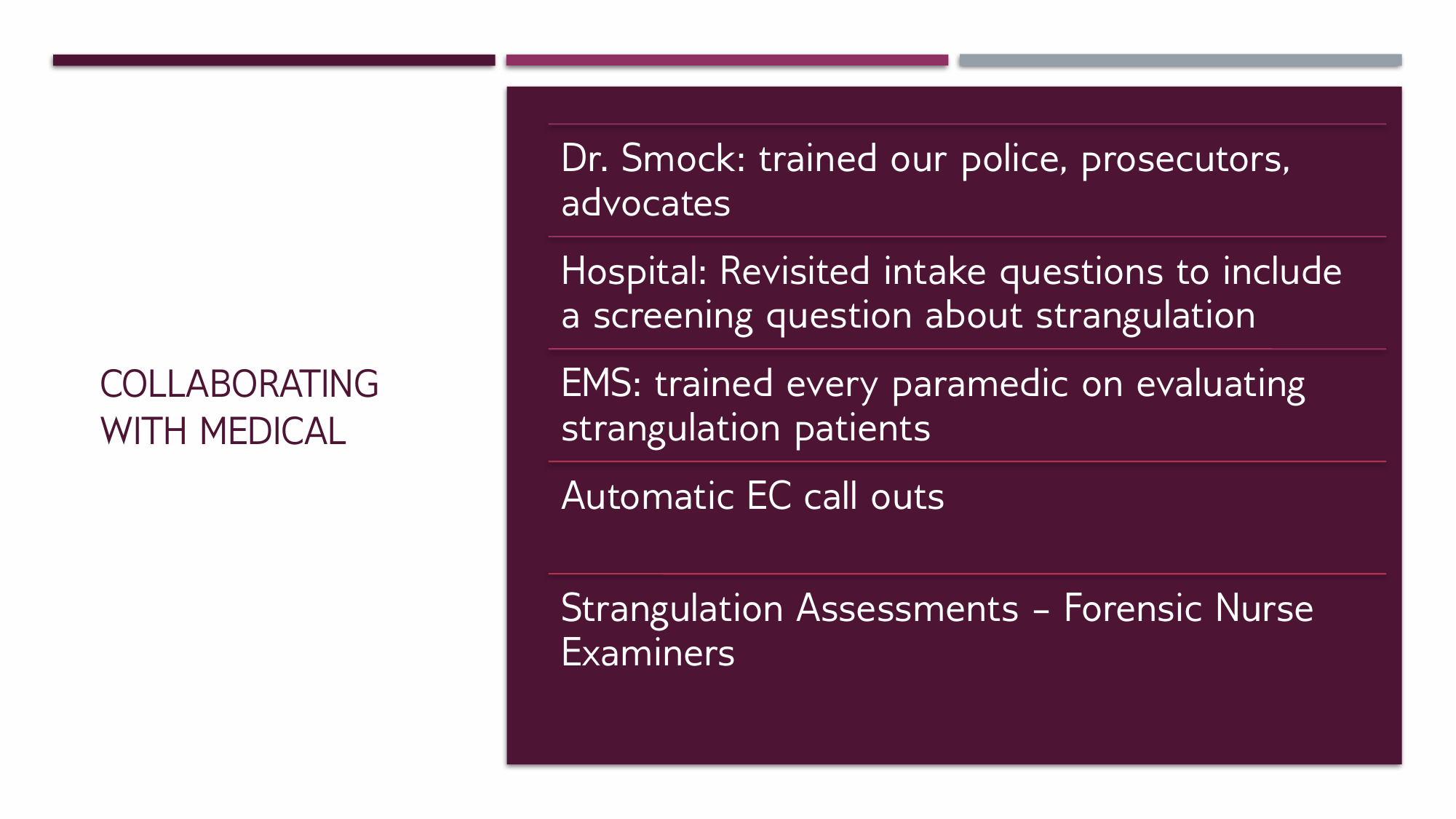

# COLLABORATING WITH MEDICAL
Dr. Smock: trained our police, prosecutors, advocates
Hospital: Revisited intake questions to include a screening question about strangulation
EMS: trained every paramedic on evaluating strangulation patients
Automatic EC call outs
Strangulation Assessments – Forensic Nurse Examiners